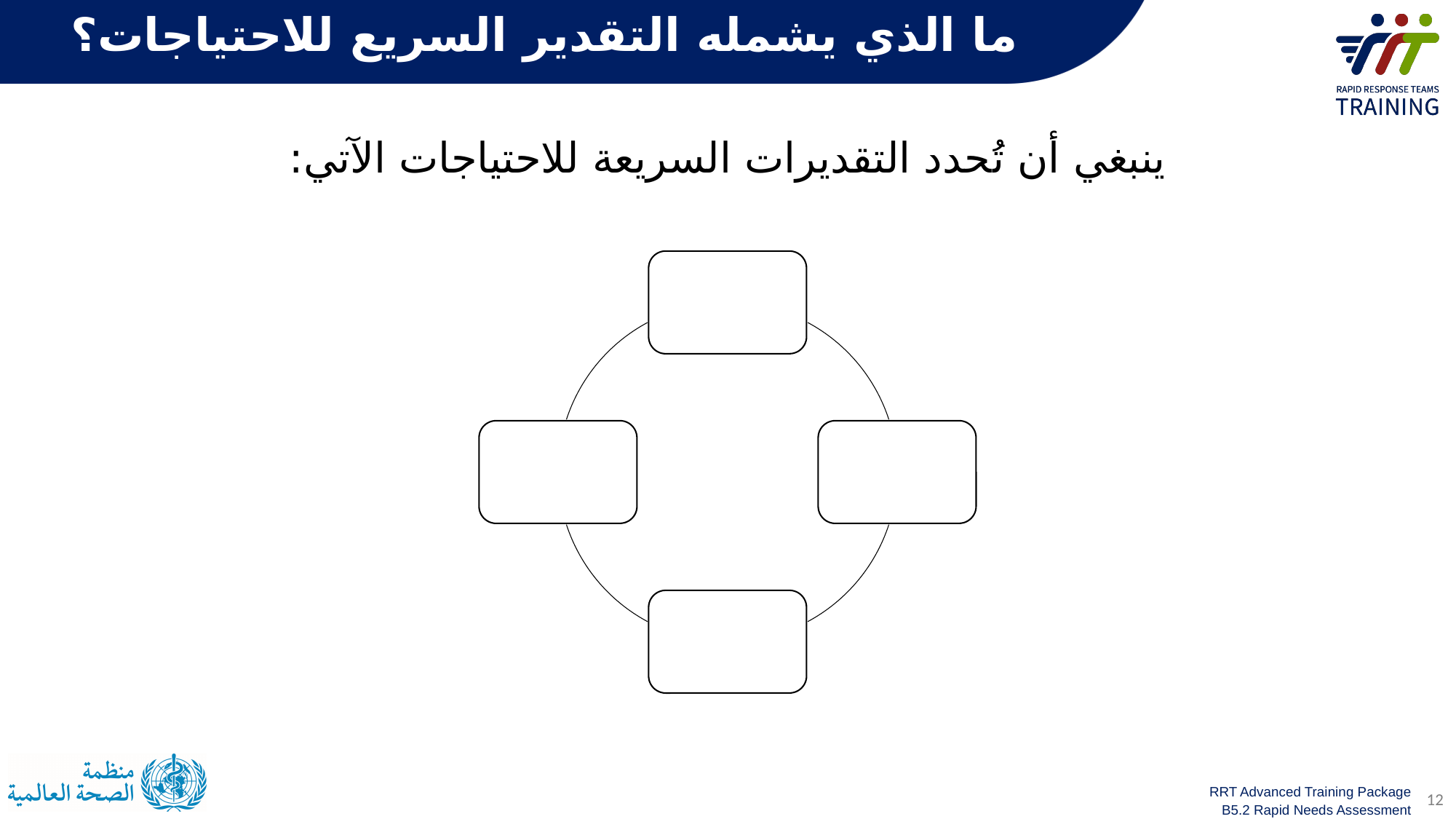

ما الذي يشمله التقدير السريع للاحتياجات؟
ينبغي أن تُحدد التقديرات السريعة للاحتياجات الآتي:

نطاق حالة الطوارئ

القدرة على الاستجابة

المناطق والفئات السكانية المتضررة

الأثر على الصحة